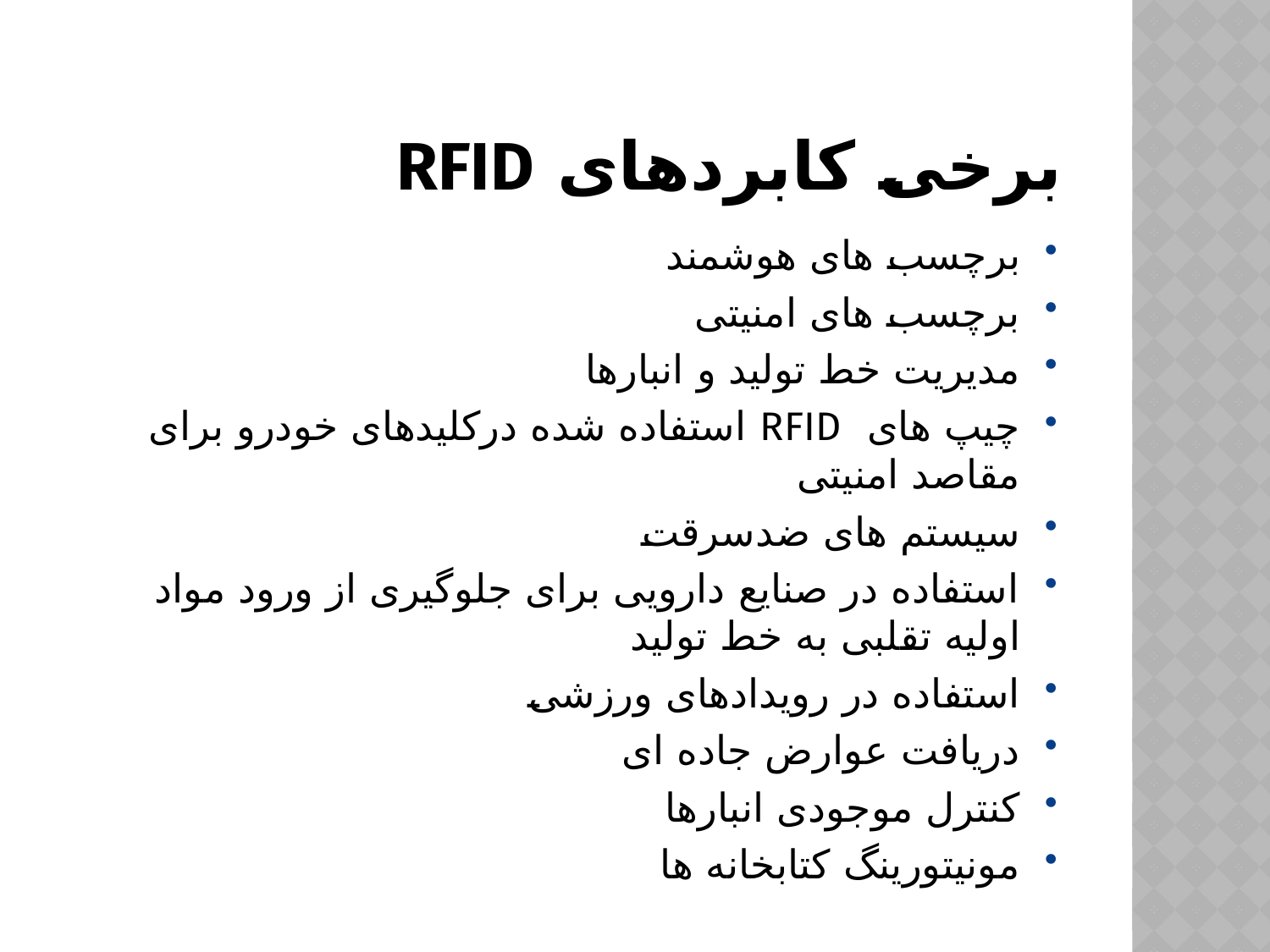

# برخی کابردهای RFID
برچسب های هوشمند
برچسب های امنیتی
مدیریت خط تولید و انبارها
چیپ های  RFID استفاده شده درکلیدهای خودرو برای مقاصد امنیتی
سیستم های ضدسرقت
استفاده در صنایع دارویی برای جلوگیری از ورود مواد اولیه تقلبی به خط تولید
استفاده در رویدادهای ورزشی
دریافت عوارض جاده ای
کنترل موجودی انبارها
مونیتورینگ کتابخانه ها